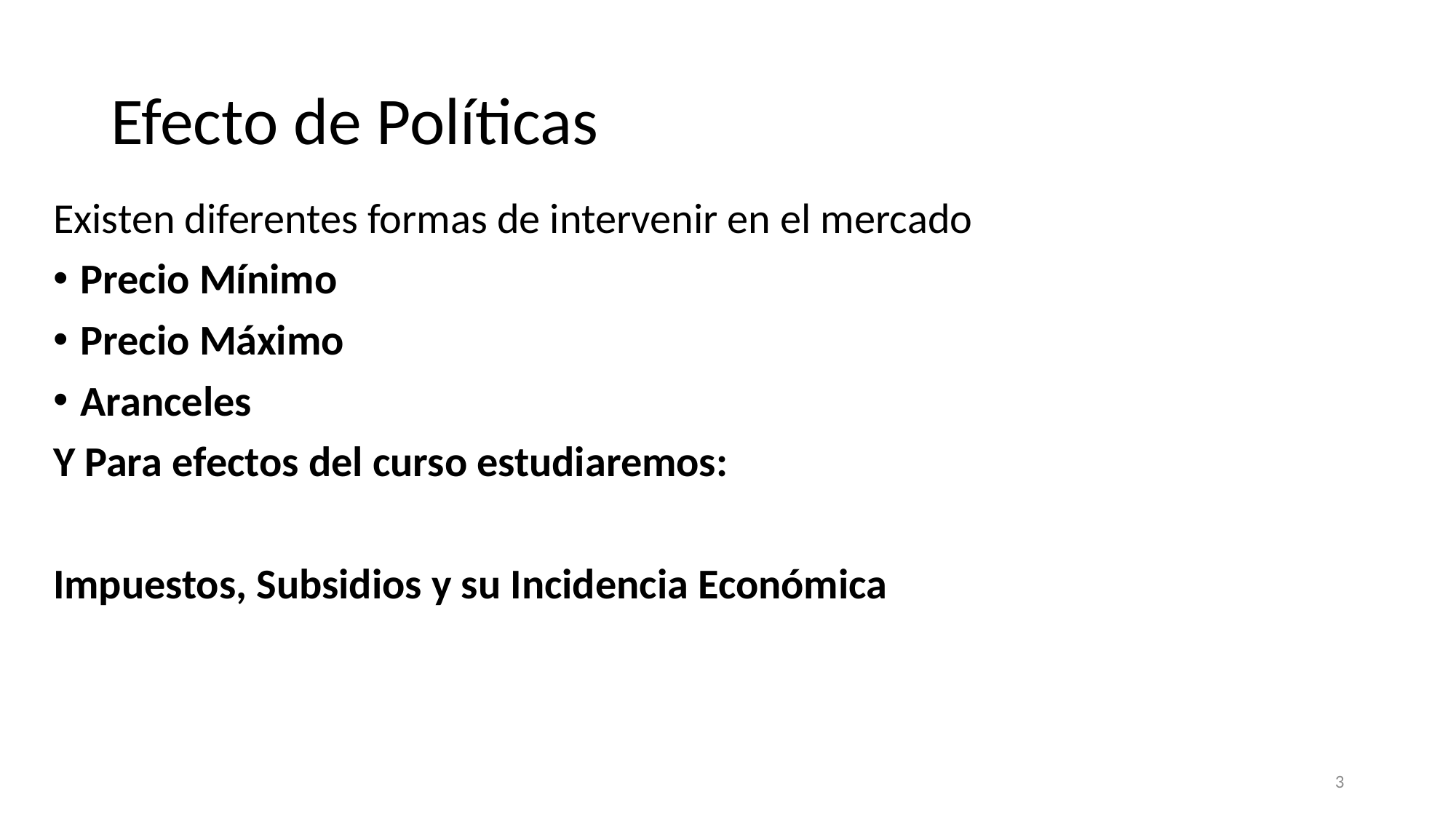

# Efecto de Políticas
Existen diferentes formas de intervenir en el mercado
Precio Mínimo
Precio Máximo
Aranceles
Y Para efectos del curso estudiaremos:

Impuestos, Subsidios y su Incidencia Económica

3